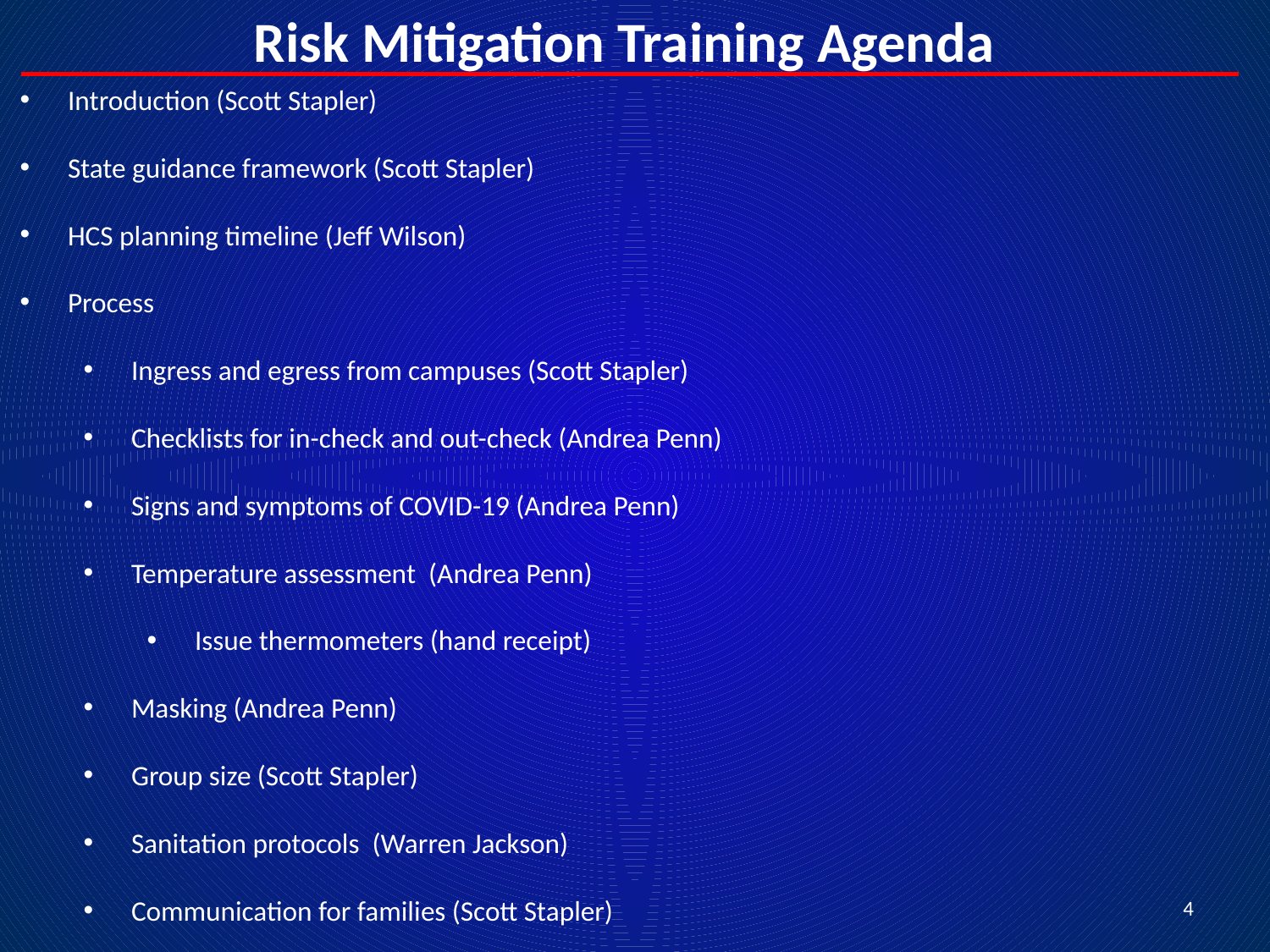

# Risk Mitigation Training Agenda
Introduction (Scott Stapler)

State guidance framework (Scott Stapler)

HCS planning timeline (Jeff Wilson)

Process

Ingress and egress from campuses (Scott Stapler)

Checklists for in-check and out-check (Andrea Penn)

Signs and symptoms of COVID-19 (Andrea Penn)

Temperature assessment  (Andrea Penn)

Issue thermometers (hand receipt)

Masking (Andrea Penn)

Group size (Scott Stapler)

Sanitation protocols  (Warren Jackson)

Communication for families (Scott Stapler)

Questions and discussion
4